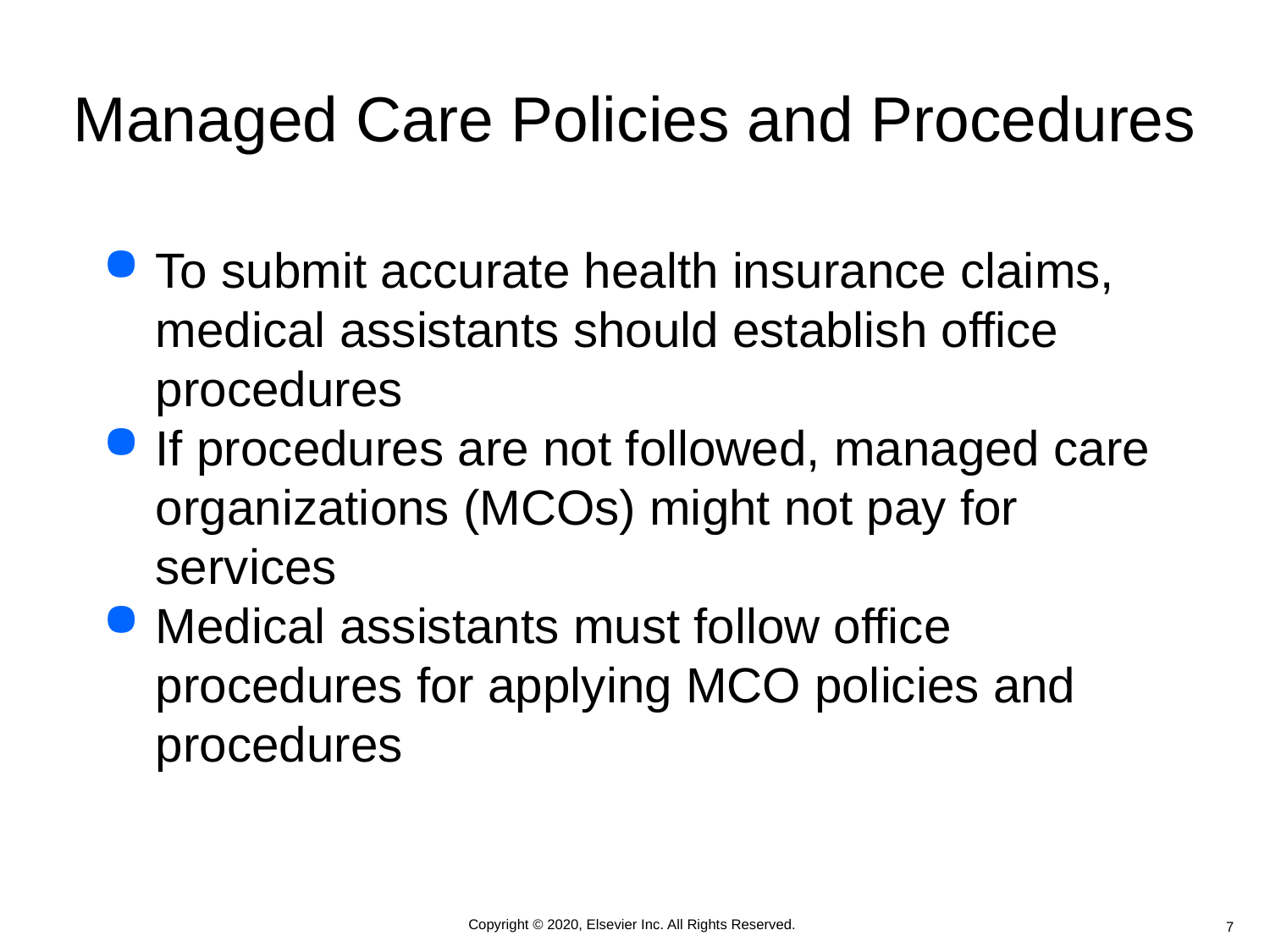

# Managed Care Policies and Procedures
To submit accurate health insurance claims, medical assistants should establish office procedures
If procedures are not followed, managed care organizations (MCOs) might not pay for services
Medical assistants must follow office procedures for applying MCO policies and procedures